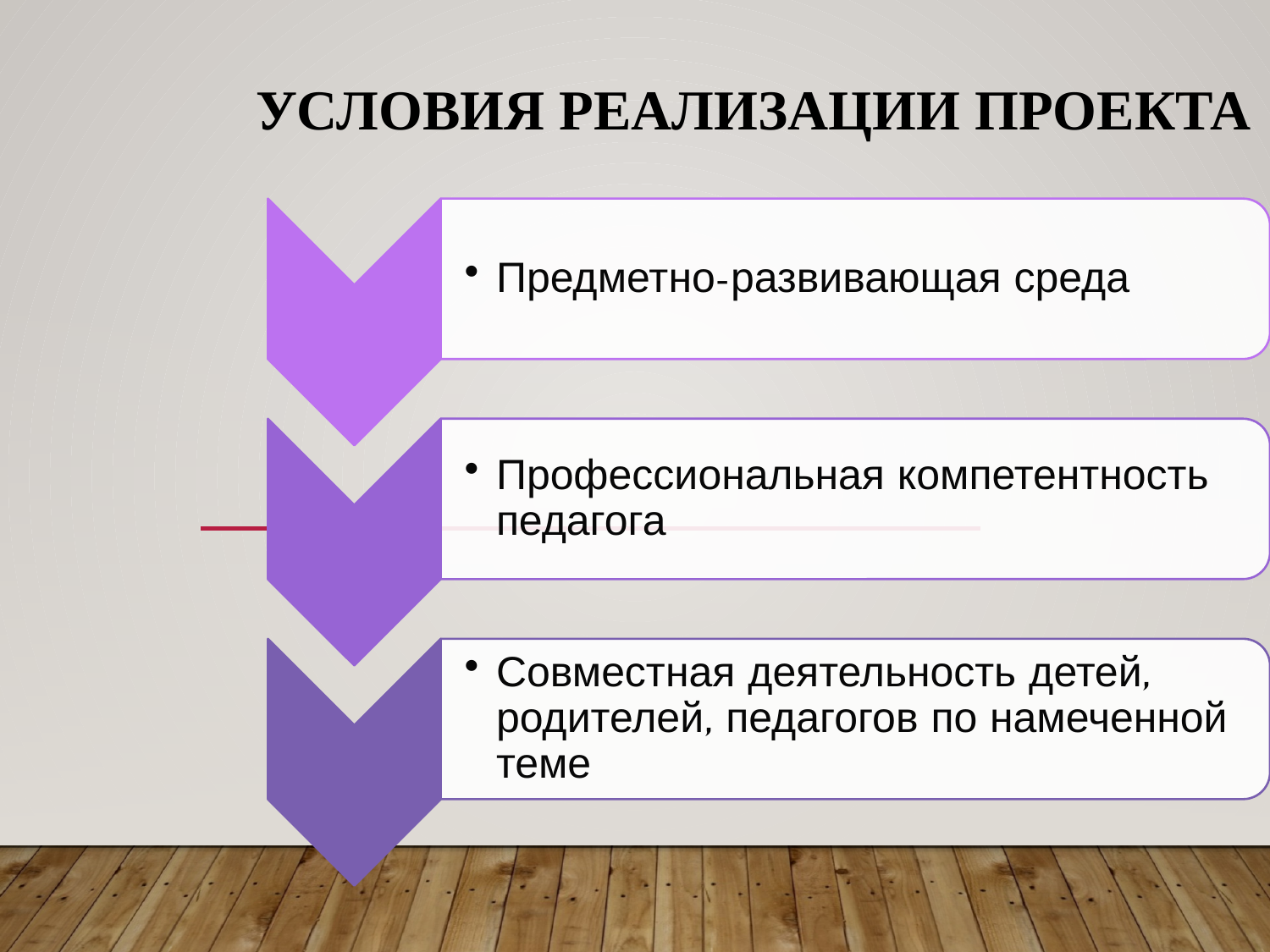

# УСЛОВИЯ РЕАЛИЗАЦИИ ПРОЕКТА

Предметно-развивающая среда

Профессиональная компетентность педагога

Совместная деятельность детей, родителей, педагогов по намеченной теме